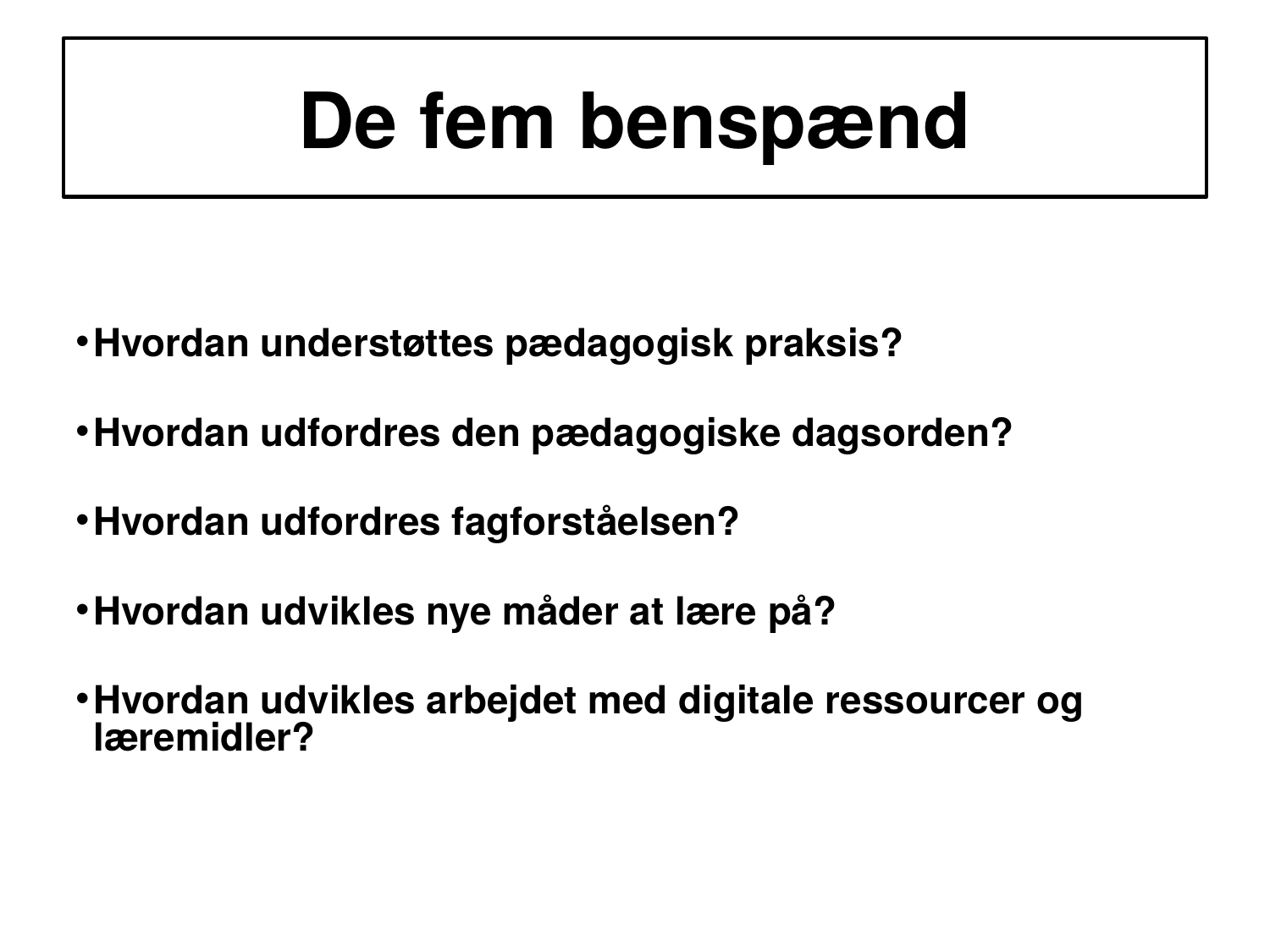

# De fem benspænd

Hvordan understøttes pædagogisk praksis?

Hvordan udfordres den pædagogiske dagsorden?

Hvordan udfordres fagforståelsen?

Hvordan udvikles nye måder at lære på?

Hvordan udvikles arbejdet med digitale ressourcer og læremidler?